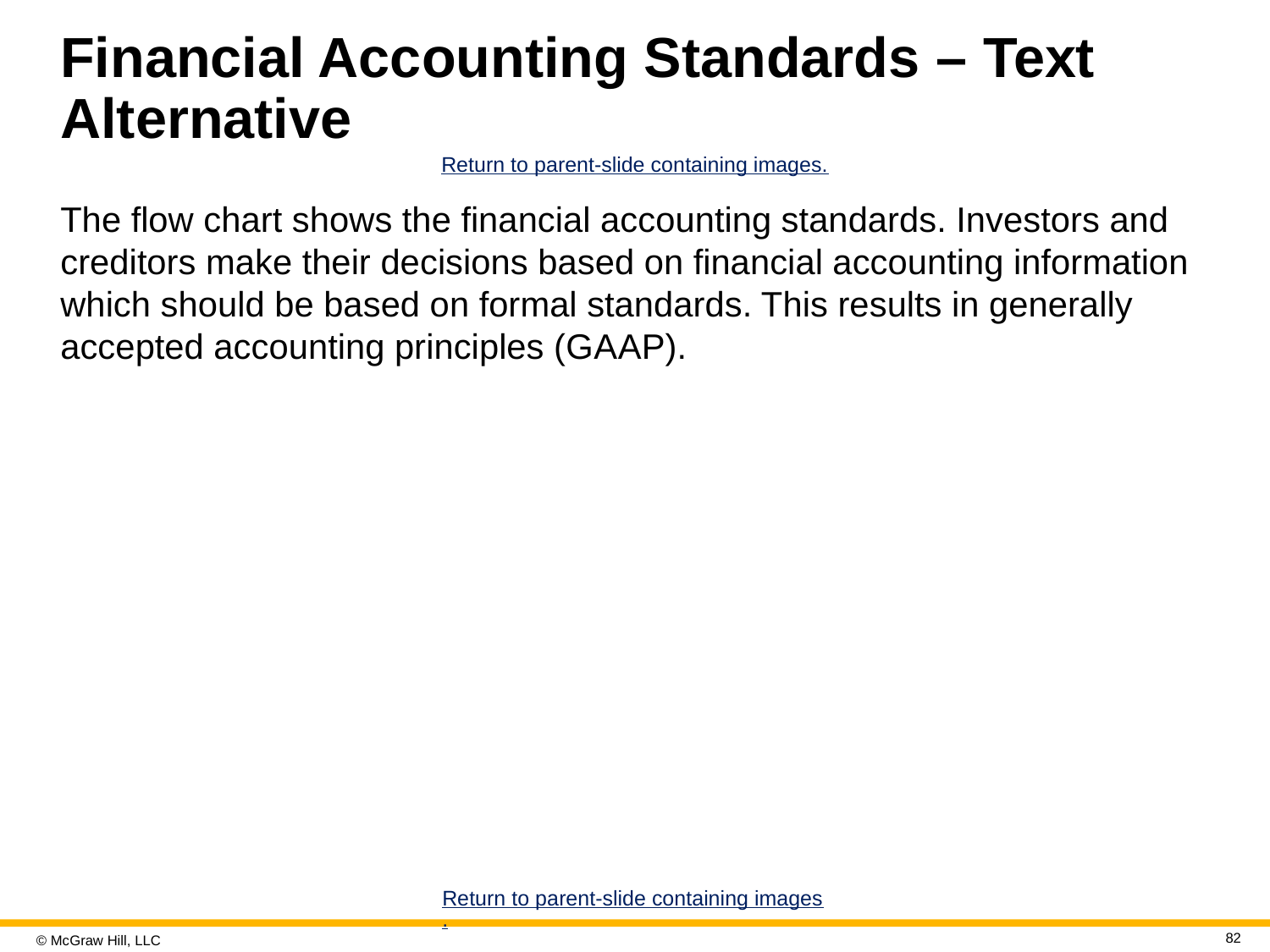

# Financial Accounting Standards – Text Alternative
Return to parent-slide containing images.
The flow chart shows the financial accounting standards. Investors and creditors make their decisions based on financial accounting information which should be based on formal standards. This results in generally accepted accounting principles (G A A P).
Return to parent-slide containing images.
82